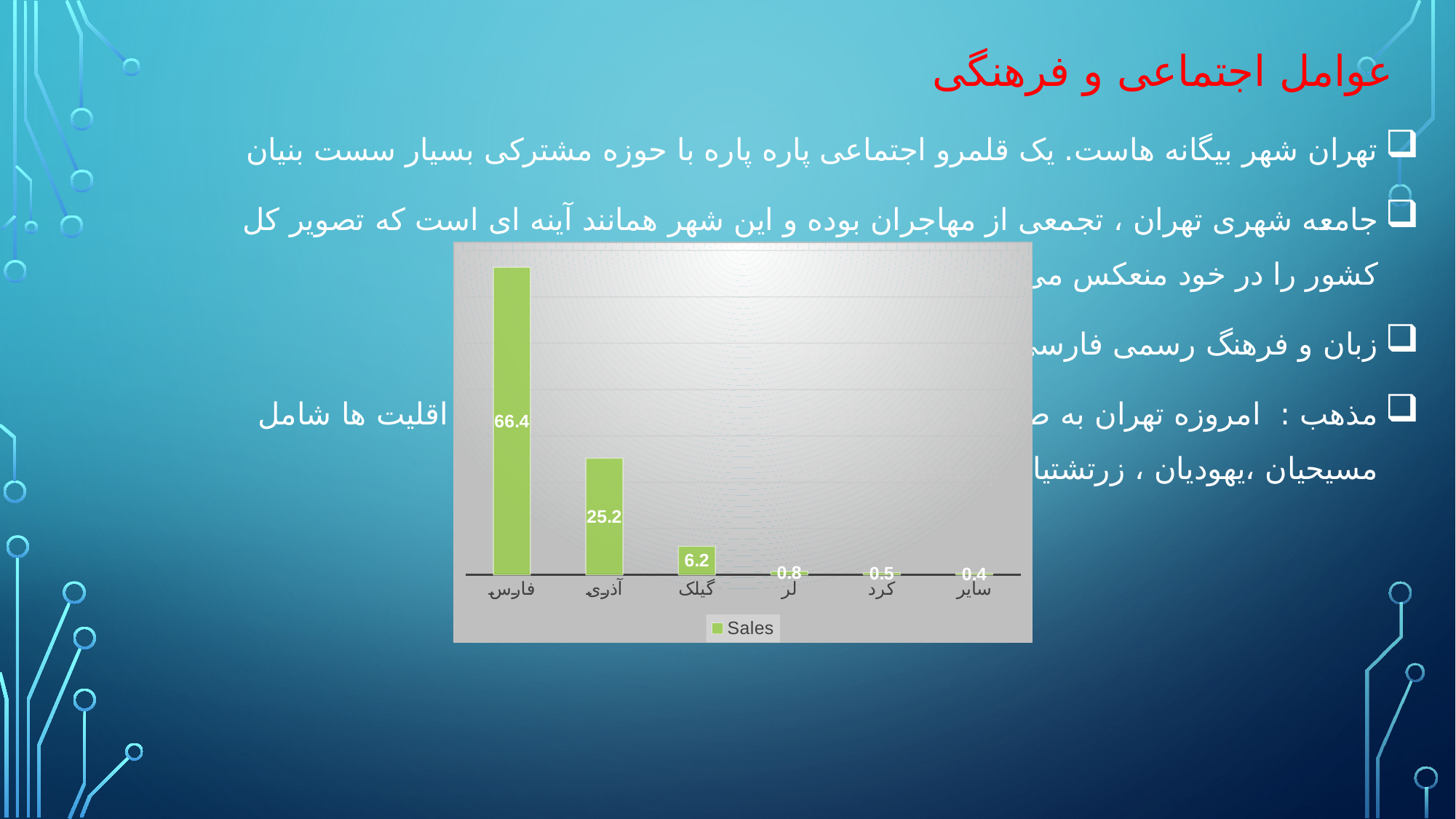

# عوامل اجتماعی و فرهنگی
تهران شهر بیگانه هاست. یک قلمرو اجتماعی پاره پاره با حوزه مشترکی بسیار سست بنیان
جامعه شهری تهران ، تجمعی از مهاجران بوده و این شهر همانند آینه ای است که تصویر کل کشور را در خود منعکس می سازد.
زبان و فرهنگ رسمی فارسی غالب بر شهر تهران
مذهب :  امروزه تهران به طور کلی مسلمان است (حدود 89 درصد) سایر اقلیت ها شامل مسیحیان ،یهودیان ، زرتشتیان و بهاییان می باشد.

### Chart

| Category | Sales |
|---|---|
| فارس | 66.4 |
| آذری | 25.2 |
| گیلک | 6.2 |
| لر | 0.8 |
| کرد | 0.5 |
| سایر | 0.4 |